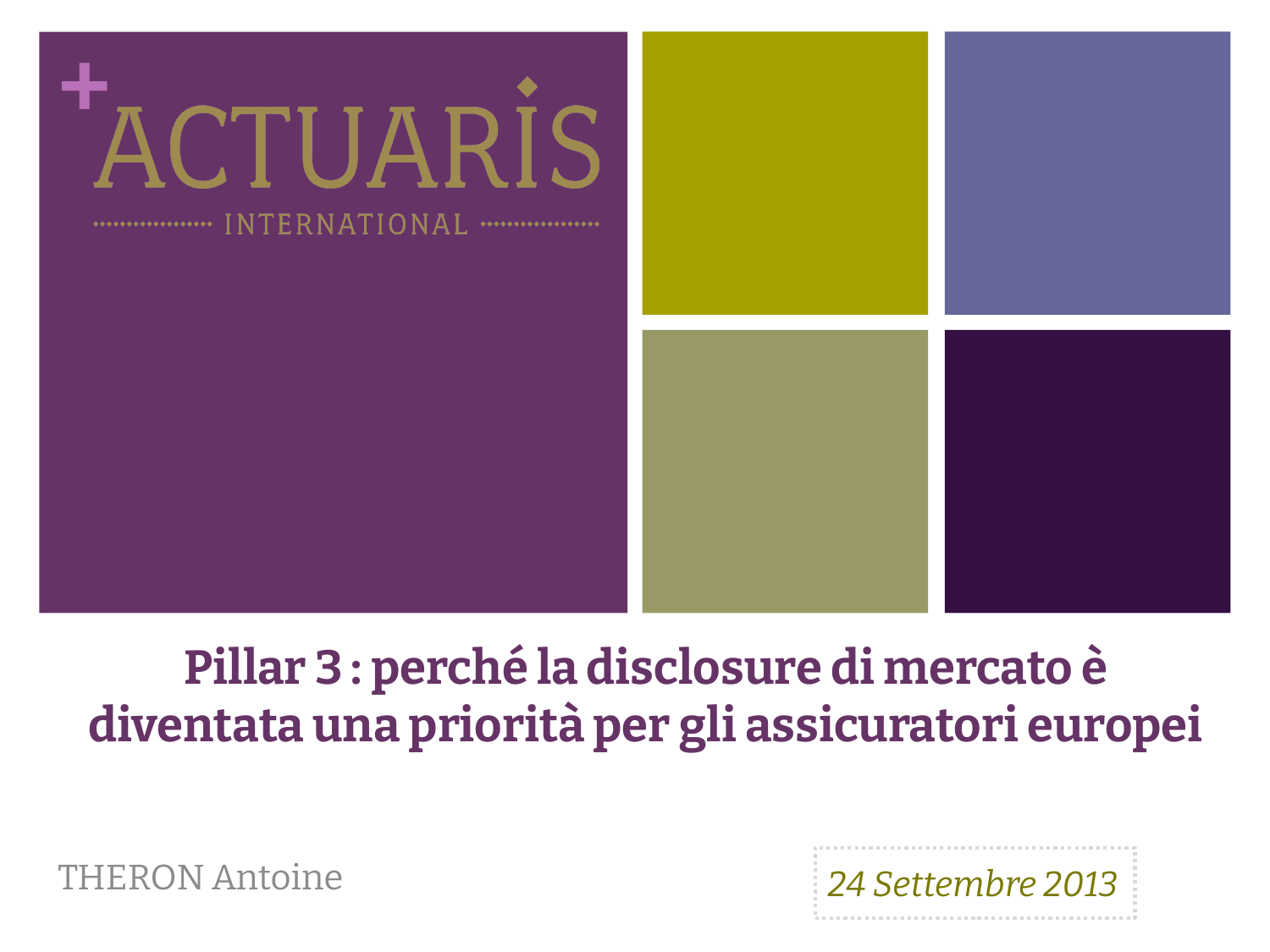

# Pillar 3 : perché la disclosure di mercato è diventata una priorità per gli assicuratori europei
THERON Antoine
24 Settembre 2013